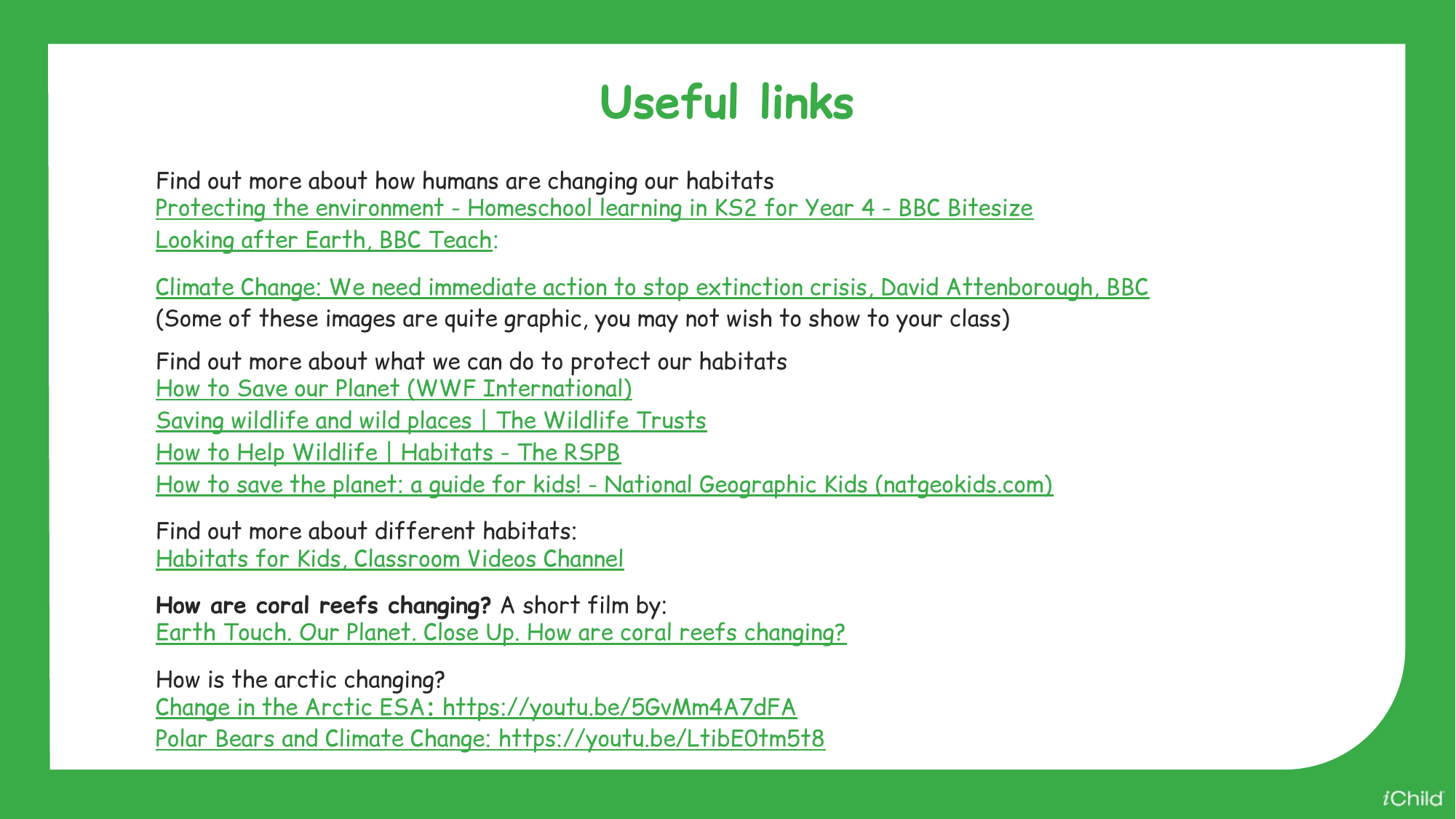

Useful links
Find out more about how humans are changing our habitats
Protecting the environment - Homeschool learning in KS2 for Year 4 - BBC Bitesize
Looking after Earth, BBC Teach:
Climate Change: We need immediate action to stop extinction crisis, David Attenborough, BBC
(Some of these images are quite graphic, you may not wish to show to your class)
Find out more about what we can do to protect our habitats
How to Save our Planet (WWF International)
Saving wildlife and wild places | The Wildlife Trusts
How to Help Wildlife | Habitats - The RSPB
How to save the planet: a guide for kids! - National Geographic Kids (natgeokids.com)
Find out more about different habitats:
Habitats for Kids, Classroom Videos Channel
How are coral reefs changing? A short film by:
Earth Touch. Our Planet. Close Up. How are coral reefs changing?
How is the arctic changing?
Change in the Arctic ESA: https://youtu.be/5GvMm4A7dFA
Polar Bears and Climate Change: https://youtu.be/LtibE0tm5t8